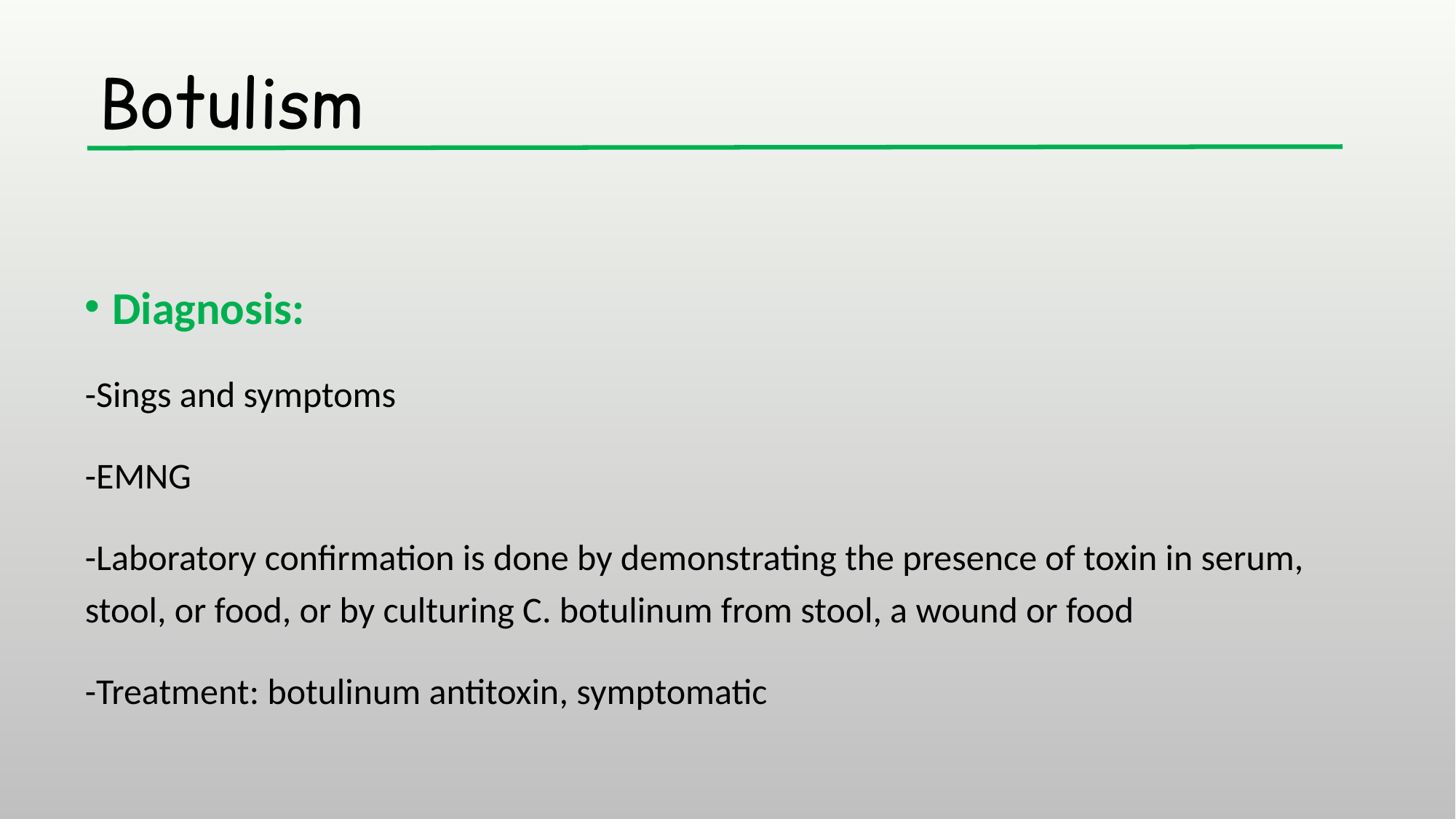

# Botulism
Diagnosis:
-Sings and symptoms
-EMNG
-Laboratory confirmation is done by demonstrating the presence of toxin in serum, stool, or food, or by culturing C. botulinum from stool, a wound or food
-Treatment: botulinum antitoxin, symptomatic